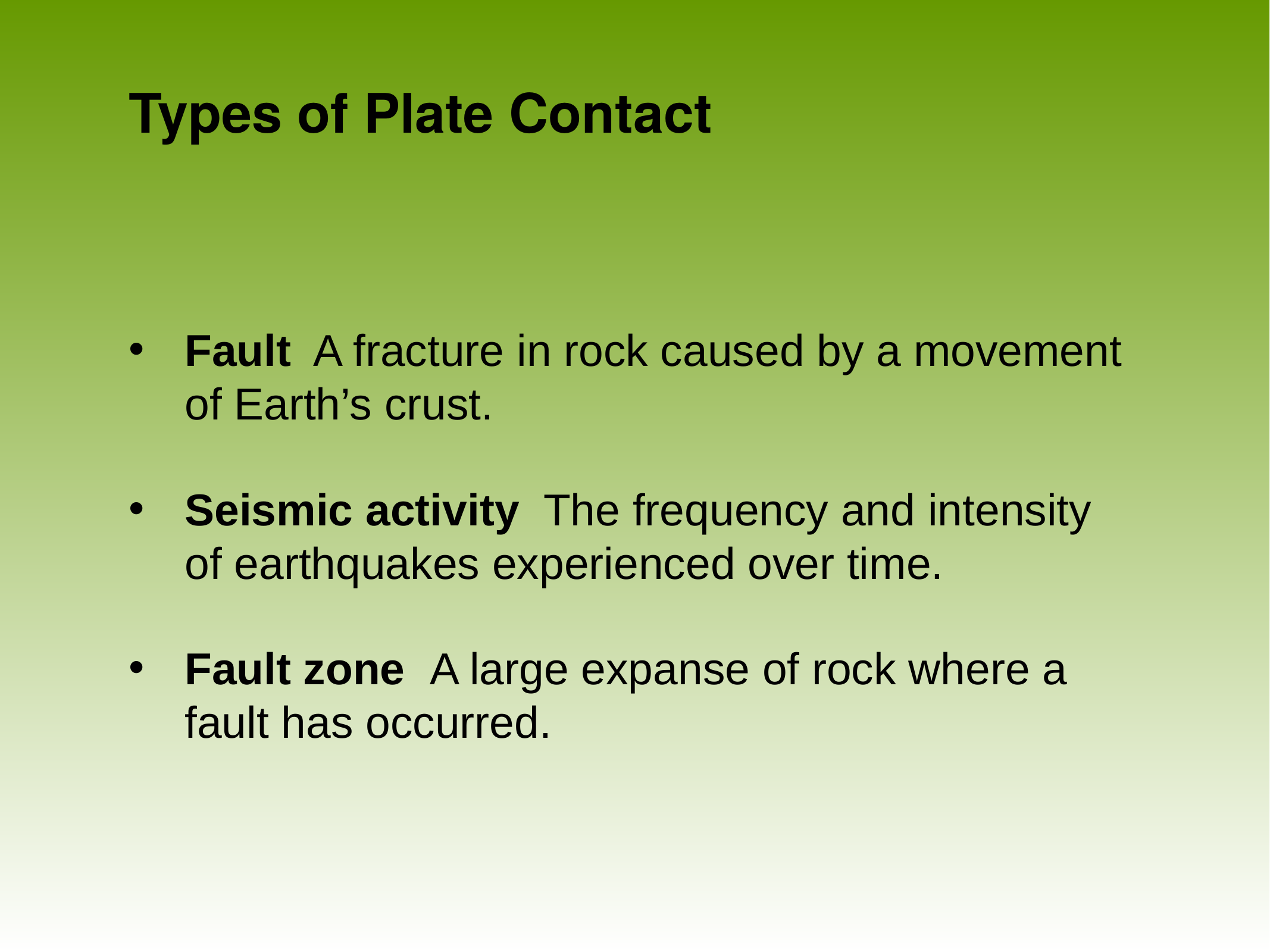

# Types of Plate Contact
Fault  A fracture in rock caused by a movement of Earth’s crust.
Seismic activity  The frequency and intensity of earthquakes experienced over time.
Fault zone  A large expanse of rock where a fault has occurred.